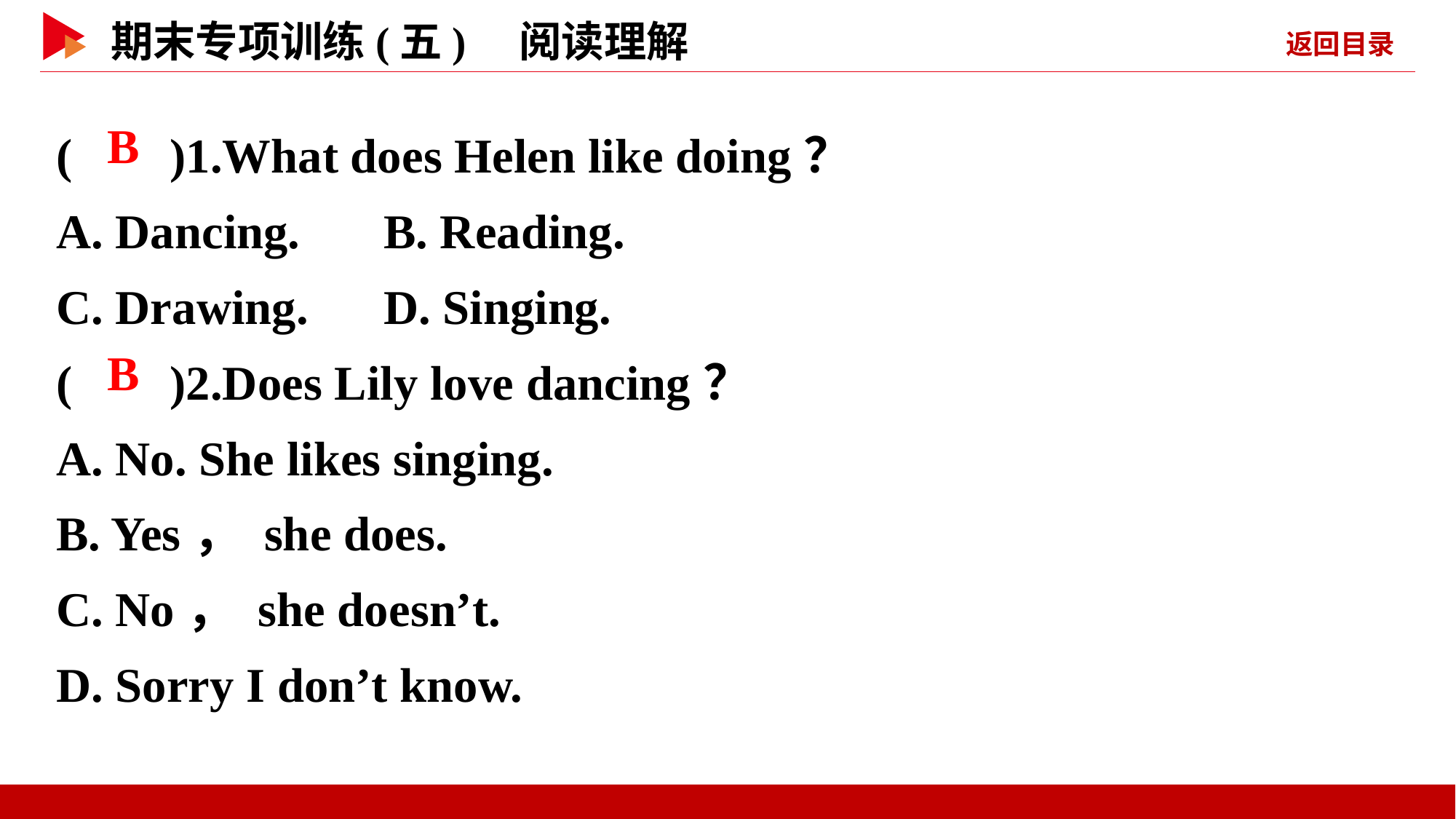

(        )1.What does Helen like doing？
A. Dancing.	B. Reading.
C. Drawing.	D. Singing.
(        )2.Does Lily love dancing？
A. No. She likes singing.
B. Yes， she does.
C. No， she doesn’t.
D. Sorry I don’t know.
   B
   B